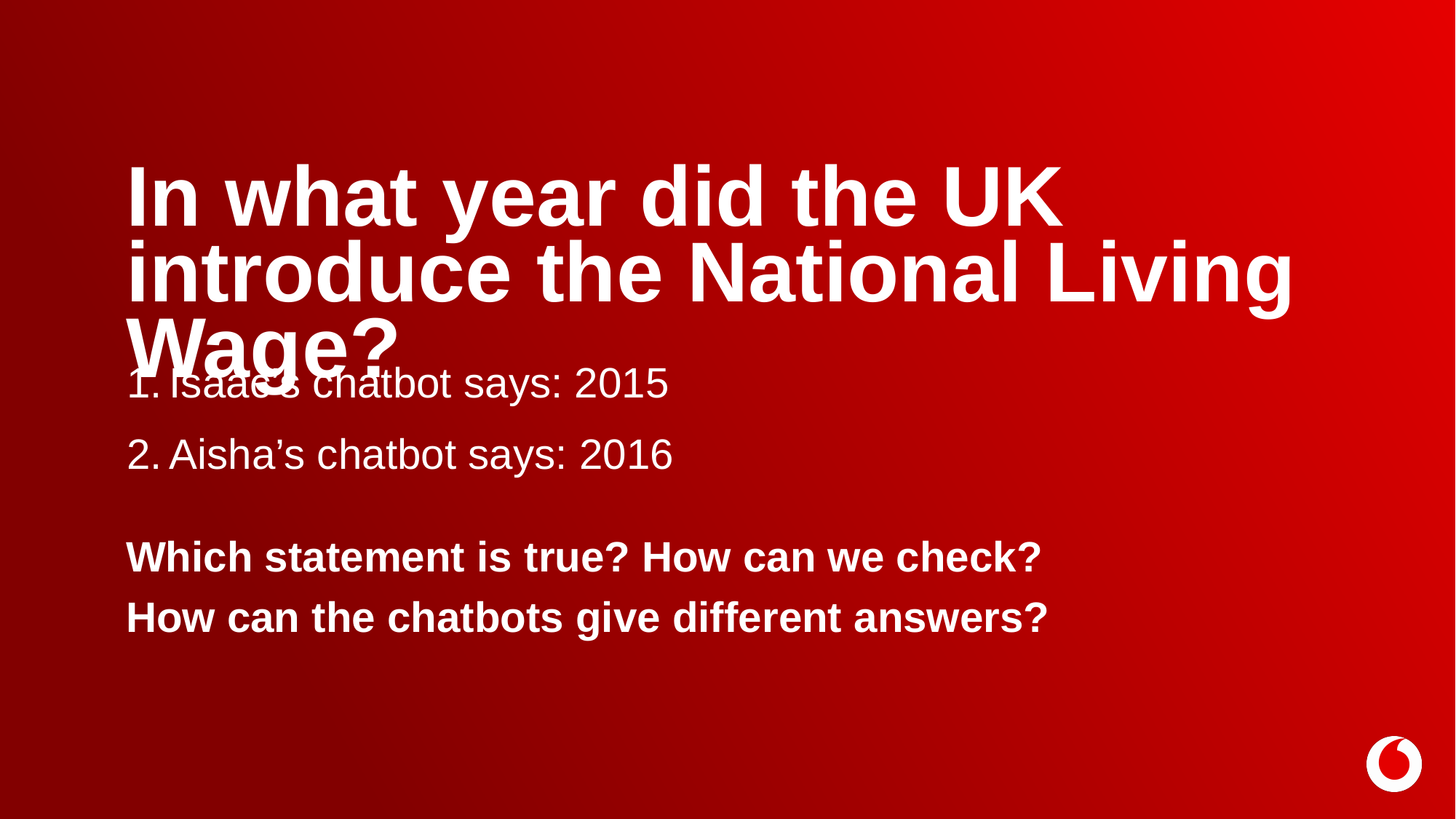

In what year did the UK introduce the National Living Wage?
1.	Isaac’s chatbot says: 2015
2.	Aisha’s chatbot says: 2016
Which statement is true? How can we check?
How can the chatbots give different answers?